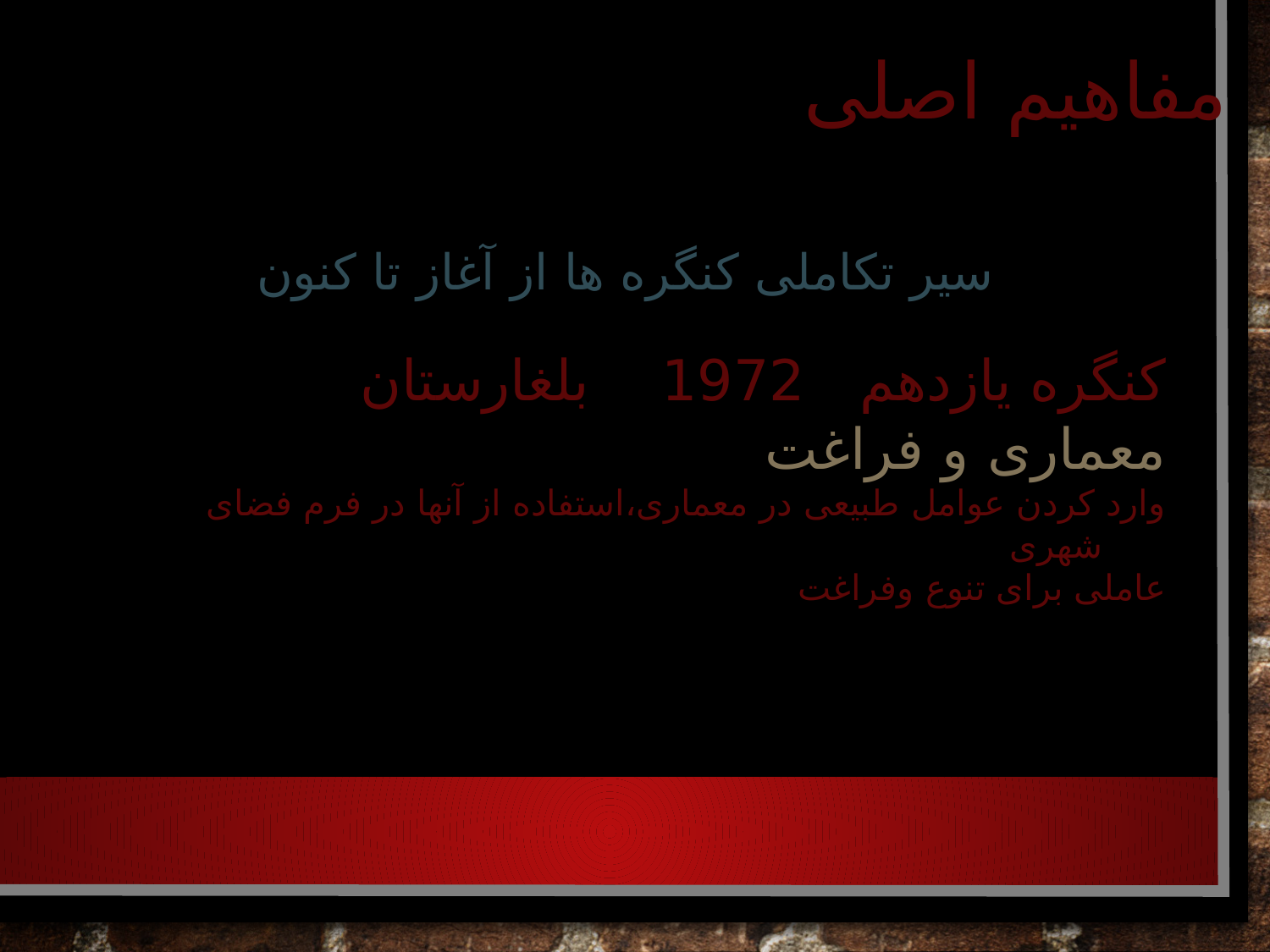

# مفاهیم اصلی
سیر تکاملی کنگره ها از آغاز تا کنون

کنگره یازدهم   1972    بلغارستان
معماری و فراغت
وارد کردن عوامل طبیعی در معماری،استفاده از آنها در فرم فضای شهری
عاملی برای تنوع وفراغت